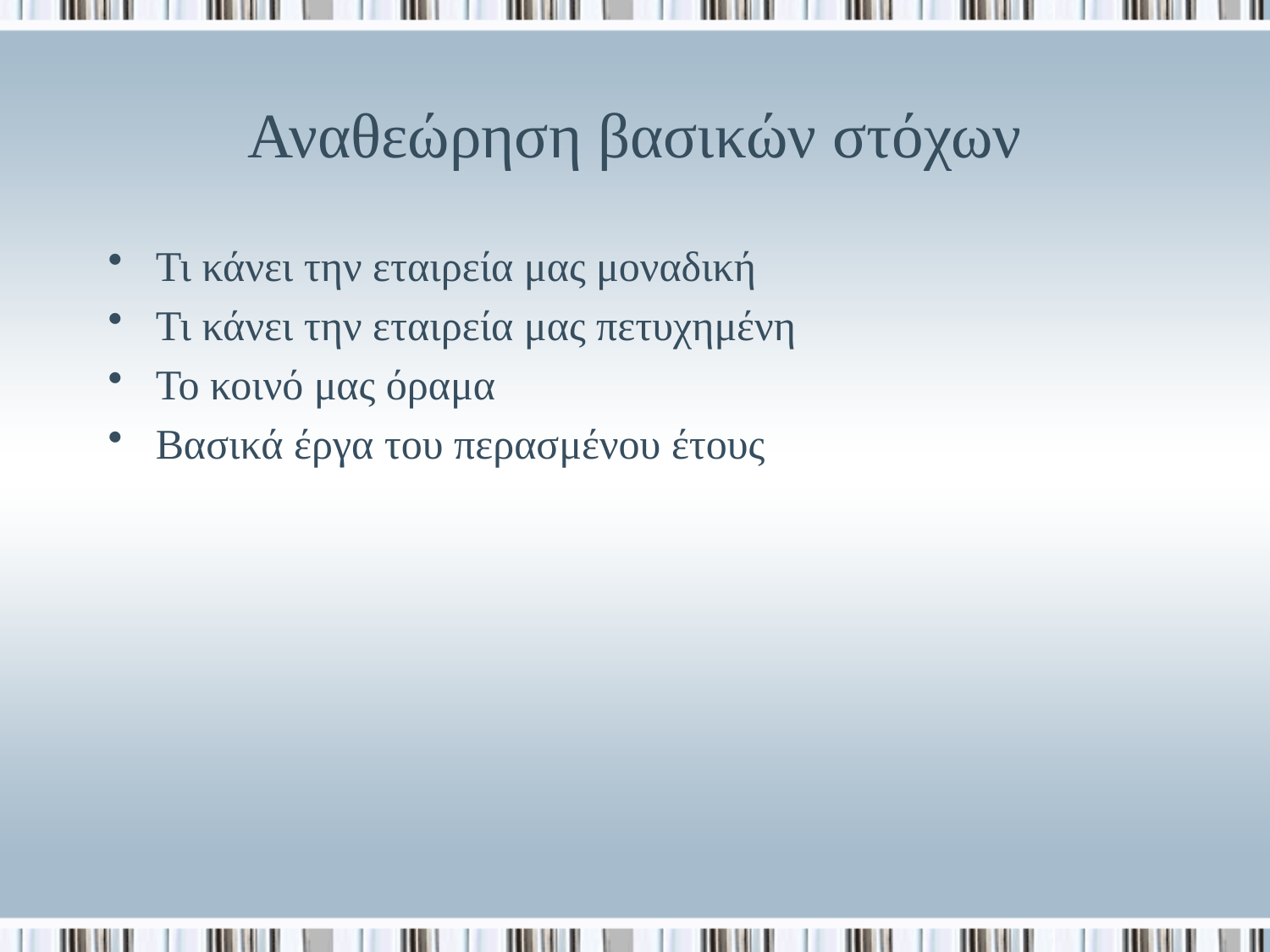

# Αναθεώρηση βασικών στόχων
Τι κάνει την εταιρεία μας μοναδική
Τι κάνει την εταιρεία μας πετυχημένη
Το κοινό μας όραμα
Βασικά έργα του περασμένου έτους